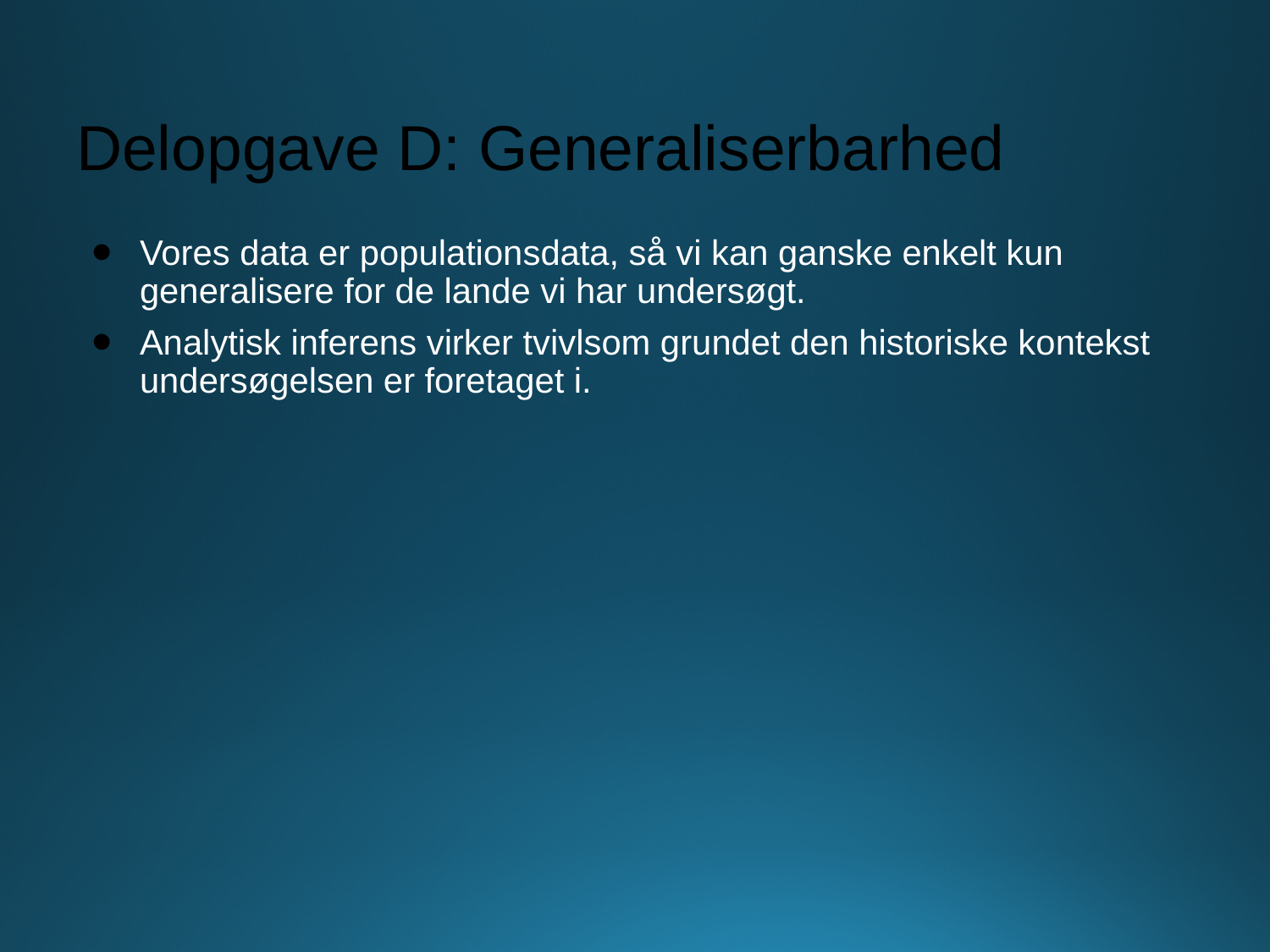

# Delopgave D: Generaliserbarhed
Vores data er populationsdata, så vi kan ganske enkelt kun generalisere for de lande vi har undersøgt.
Analytisk inferens virker tvivlsom grundet den historiske kontekst undersøgelsen er foretaget i.